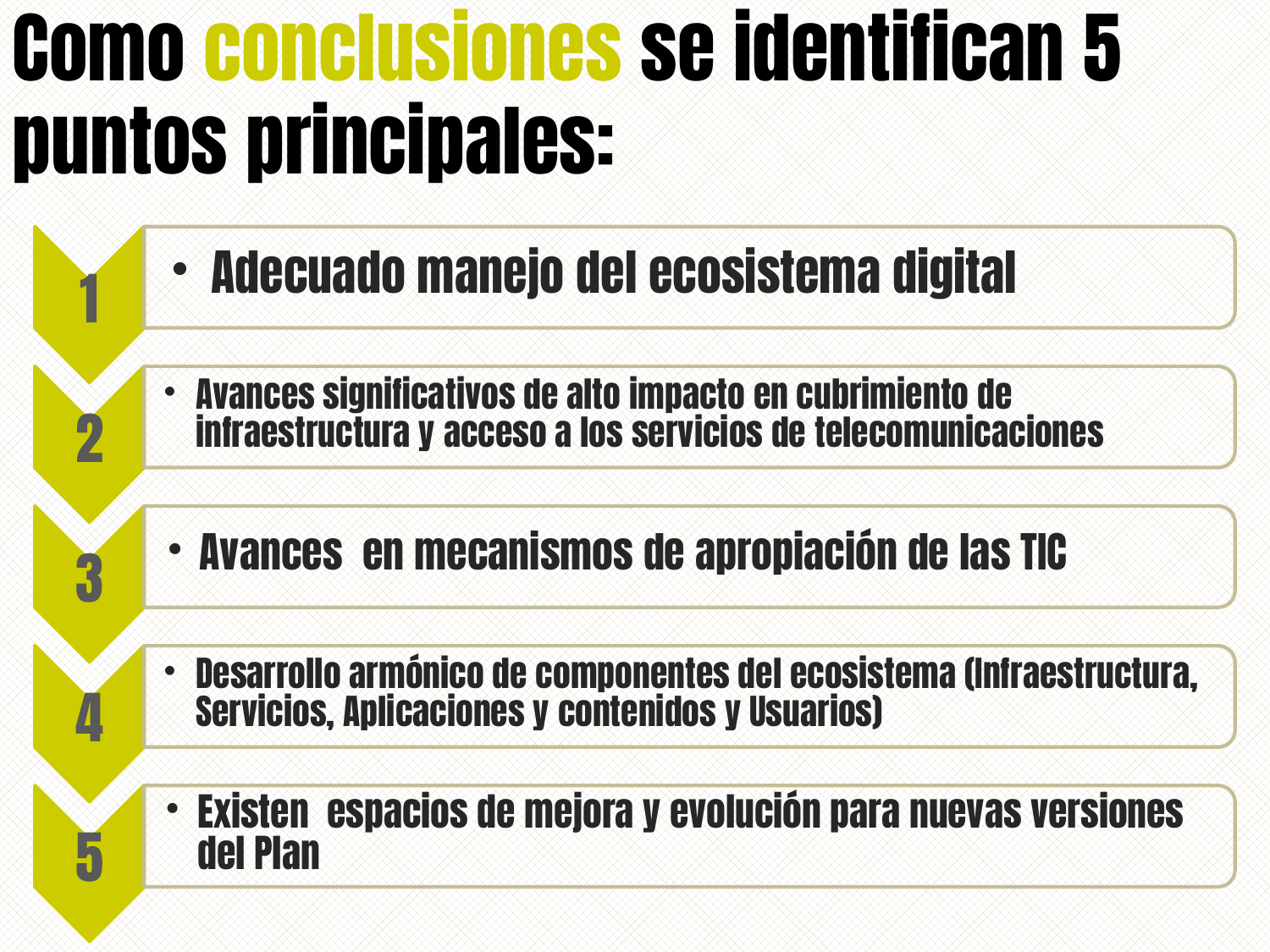

Como conclusiones se identifican 5 puntos principales:
1
Adecuado manejo del ecosistema digital
2
Avances significativos de alto impacto en cubrimiento de infraestructura y acceso a los servicios de telecomunicaciones
3
Avances  en mecanismos de apropiación de las TIC
4
Desarrollo armónico de componentes del ecosistema (Infraestructura, Servicios, Aplicaciones y contenidos y Usuarios)
5
Existen  espacios de mejora y evolución para nuevas versiones del Plan